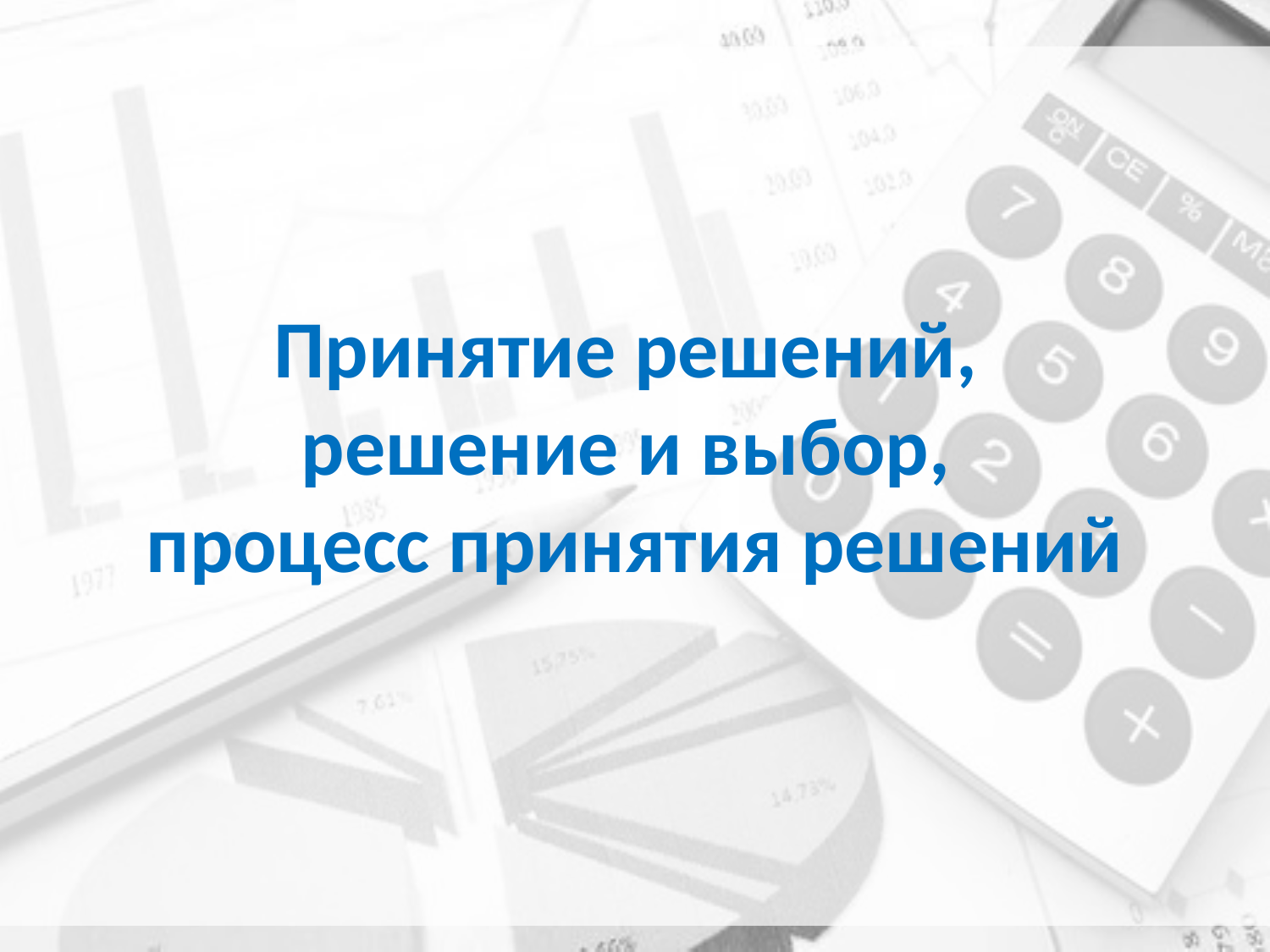

# Принятие решений, решение и выбор, процесс принятия решений